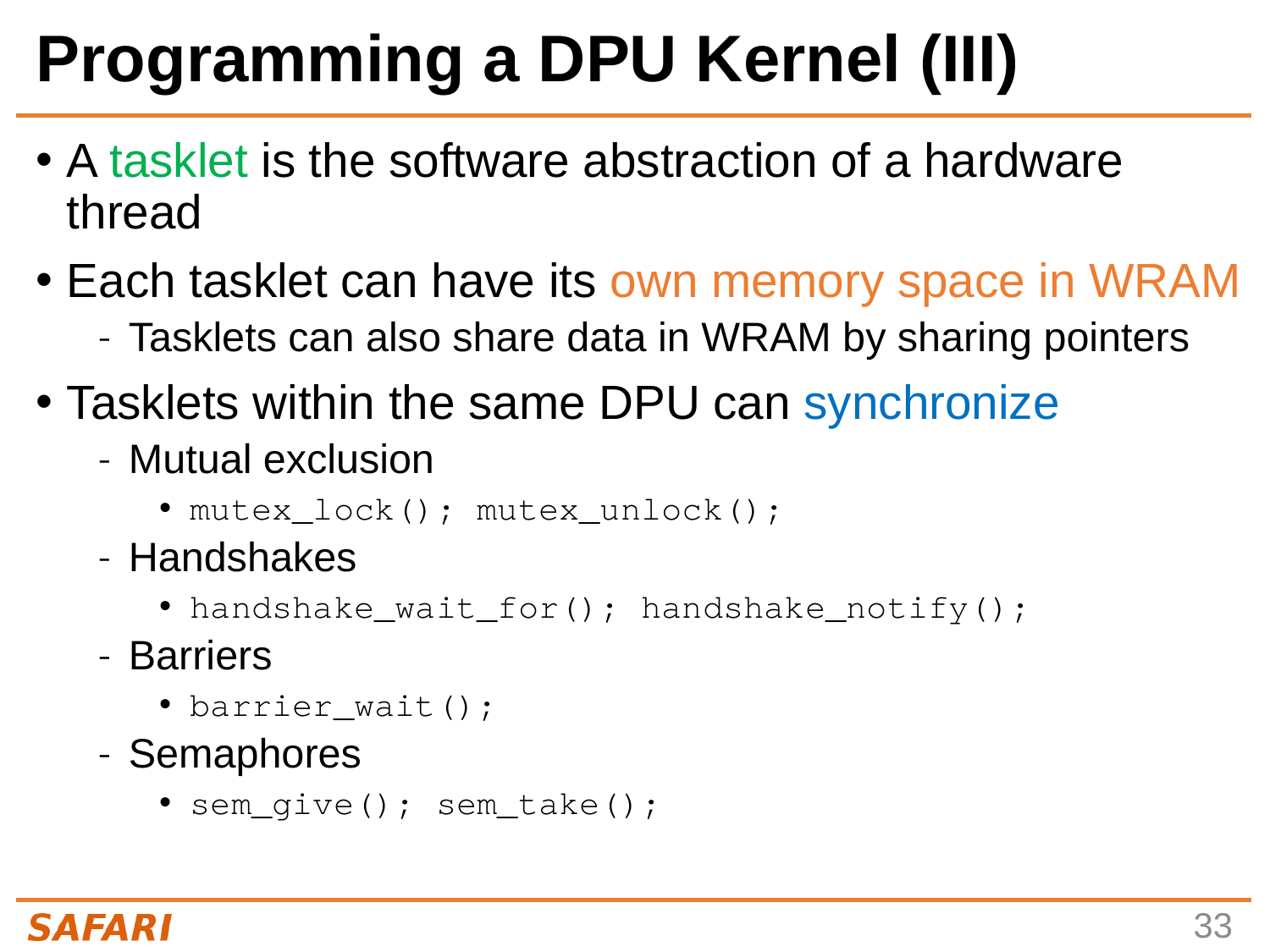

# Programming a DPU Kernel (III)
A tasklet is the software abstraction of a hardware thread
Each tasklet can have its own memory space in WRAM
Tasklets can also share data in WRAM by sharing pointers
Tasklets within the same DPU can synchronize
Mutual exclusion
mutex_lock(); mutex_unlock();
Handshakes
handshake_wait_for(); handshake_notify();
Barriers
barrier_wait();
Semaphores
sem_give(); sem_take();